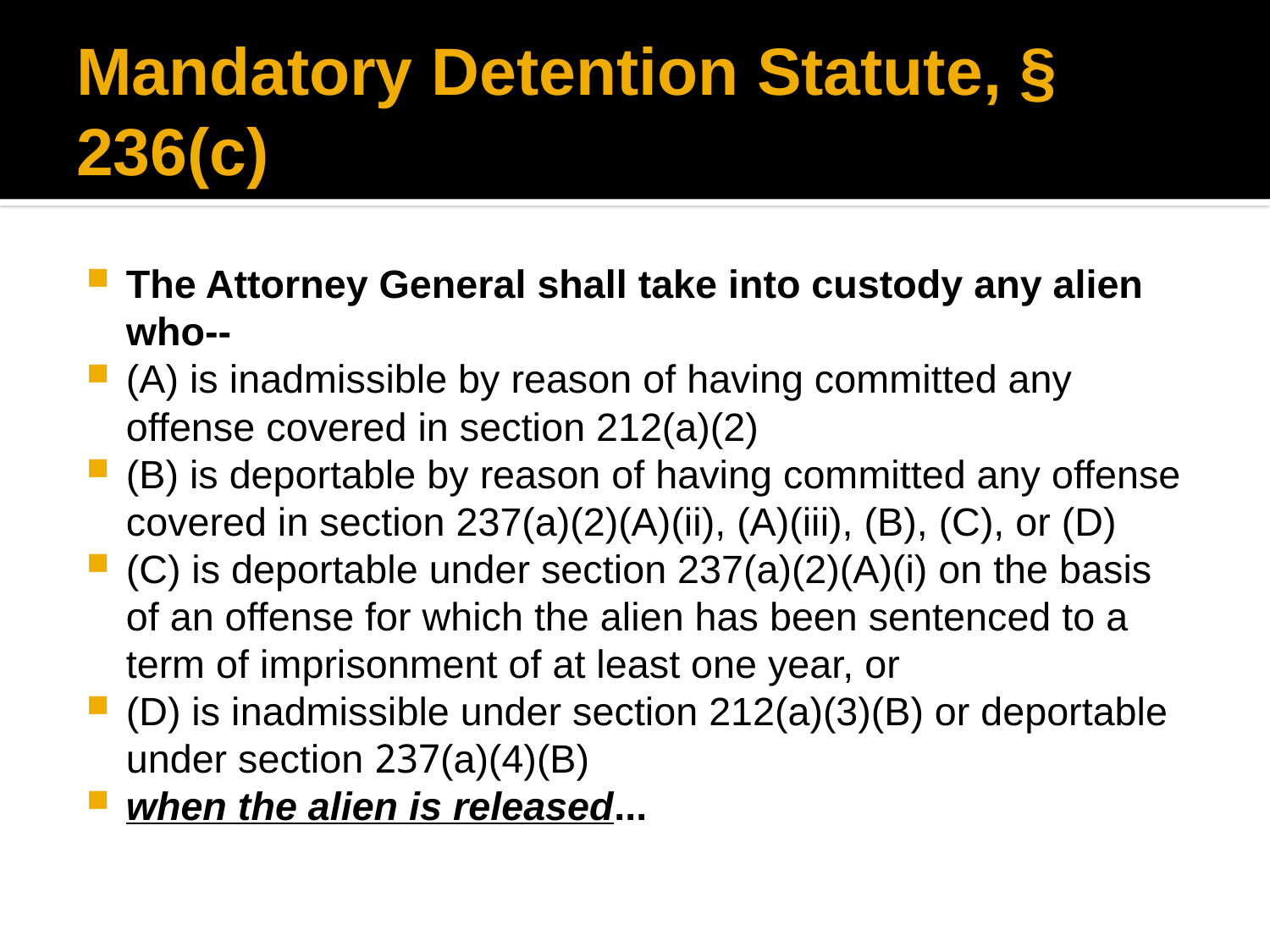

# Mandatory Detention Statute, § 236(c)
The Attorney General shall take into custody any alien who--
(A) is inadmissible by reason of having committed any offense covered in section 212(a)(2)
(B) is deportable by reason of having committed any offense covered in section 237(a)(2)(A)(ii), (A)(iii), (B), (C), or (D)
(C) is deportable under section 237(a)(2)(A)(i) on the basis of an offense for which the alien has been sentenced to a term of imprisonment of at least one year, or
(D) is inadmissible under section 212(a)(3)(B) or deportable under section ‏237(a)(4)(B)
when the alien is released...